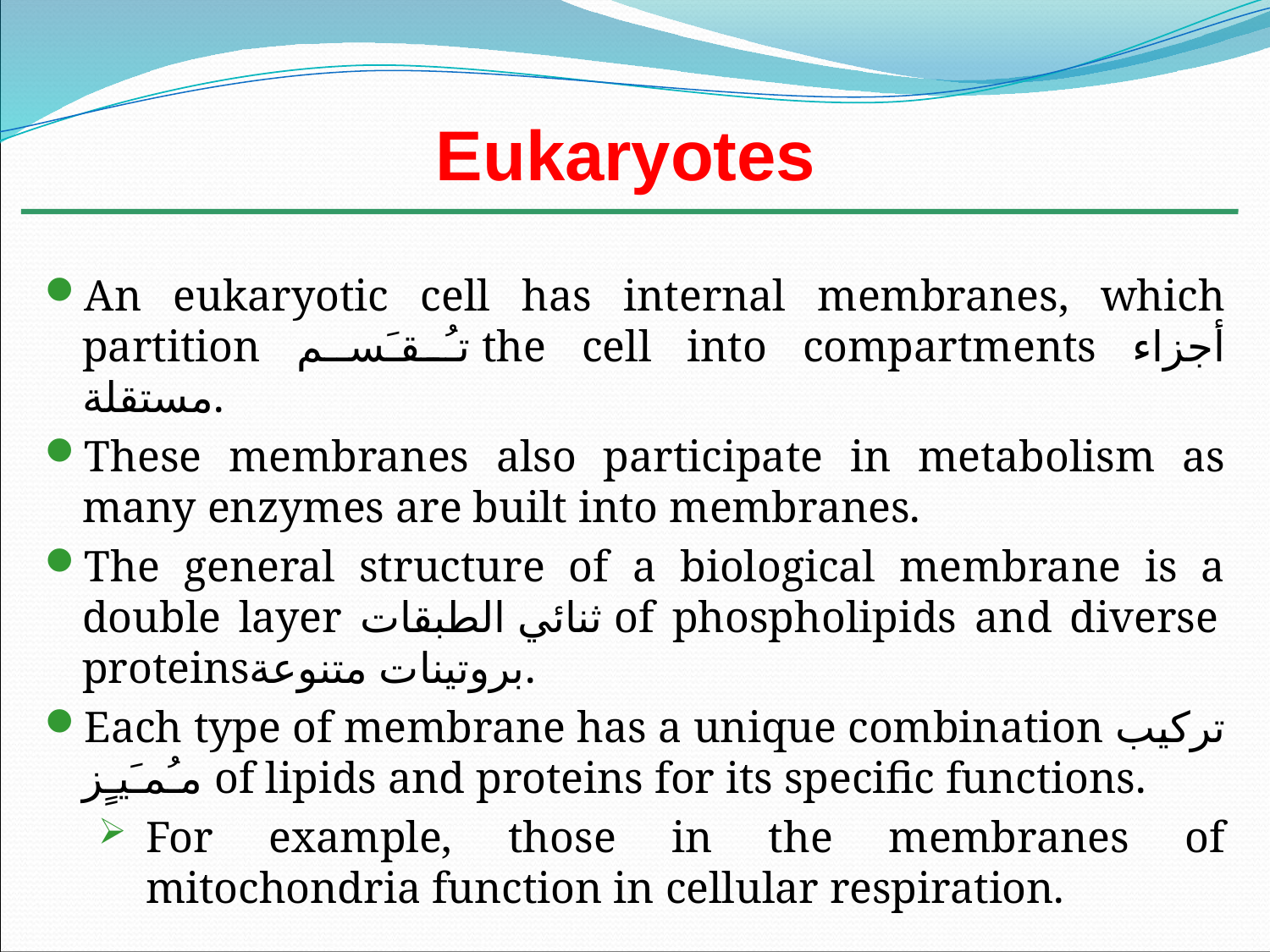

Eukaryotes

An eukaryotic cell has internal membranes, which partition تـُقـَســم the cell into compartments أجزاء مستقلة.
These membranes also participate in metabolism as many enzymes are built into membranes.
The general structure of a biological membrane is a double layer ثنائي الطبقات of phospholipids and diverse proteinsبروتينات متنوعة.
Each type of membrane has a unique combination تركيب مـُمـَيـٍز of lipids and proteins for its specific functions.
For example, those in the membranes of mitochondria function in cellular respiration.